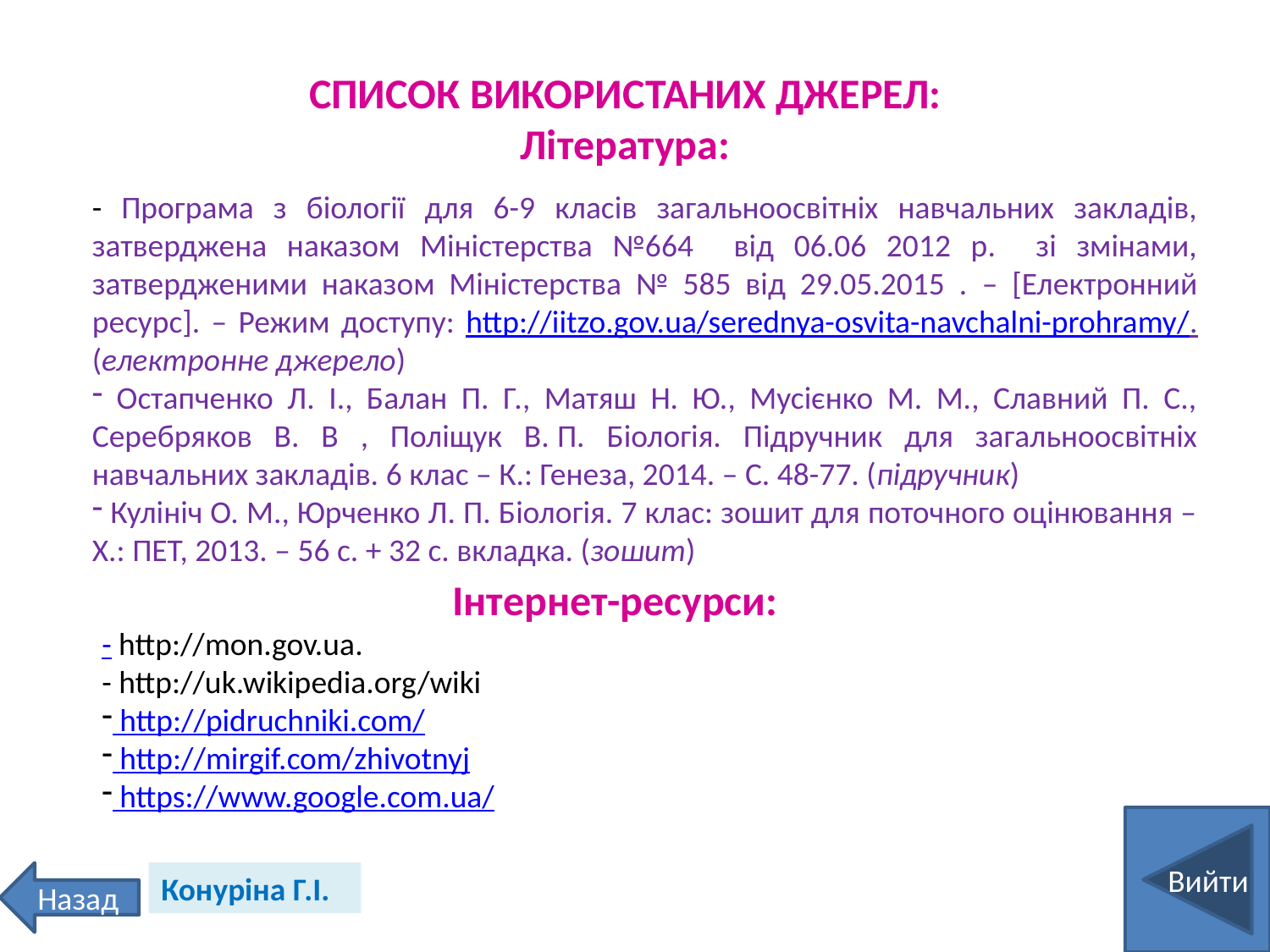

СПИСОК ВИКОРИСТАНИХ ДЖЕРЕЛ:
Література:
- Програма з біології для 6-9 класів загальноосвітніх навчальних закладів, затверджена наказом Міністерства №664  від 06.06 2012 р.  зі змінами, затвердженими наказом Міністерства № 585 від 29.05.2015 . – [Електронний ресурс]. – Режим доступу: http://iitzo.gov.ua/serednya-osvita-navchalni-prohramy/. (електронне джерело)
 Остапченко Л. І., Балан П. Г., Матяш Н. Ю., Мусієнко М. М., Славний П. С., Серебряков В. В , Поліщук В. П. Біологія. Підручник для загальноосвітніх навчальних закладів. 6 клас – К.: Генеза, 2014. – С. 48-77. (підручник)
 Кулініч О. М., Юрченко Л. П. Біологія. 7 клас: зошит для поточного оцінювання – Х.: ПЕТ, 2013. – 56 c. + 32 c. вкладка. (зошит)

Інтернет-ресурси:
- http://mon.gov.ua.
- http://uk.wikipedia.org/wiki
 http://pidruchniki.com/
 http://mirgif.com/zhivotnyj
 https://www.google.com.ua/

   Вийти
Назад
Конуріна Г.І.